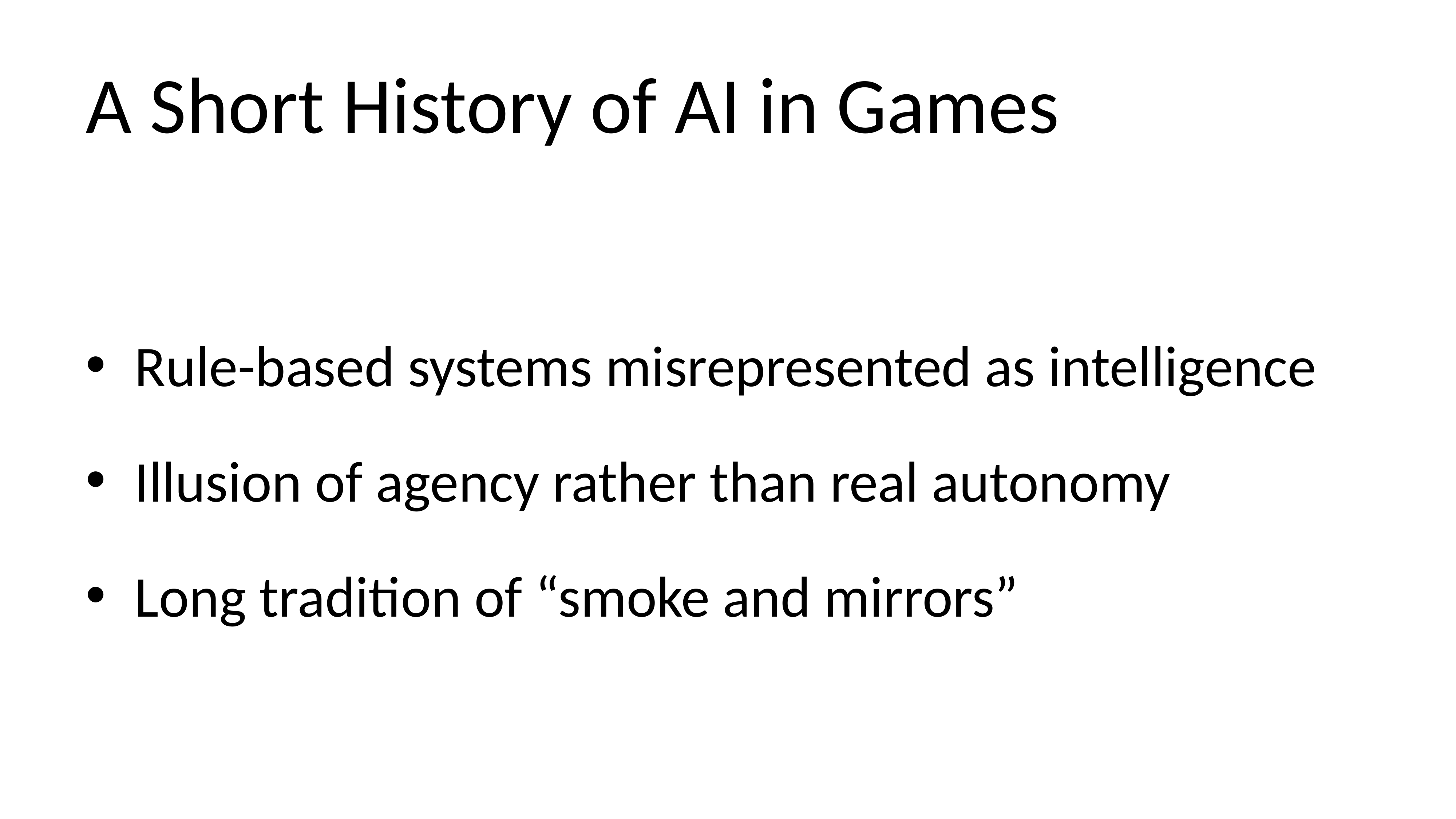

# A Short History of AI in Games
Rule-based systems misrepresented as intelligence
Illusion of agency rather than real autonomy
Long tradition of “smoke and mirrors”